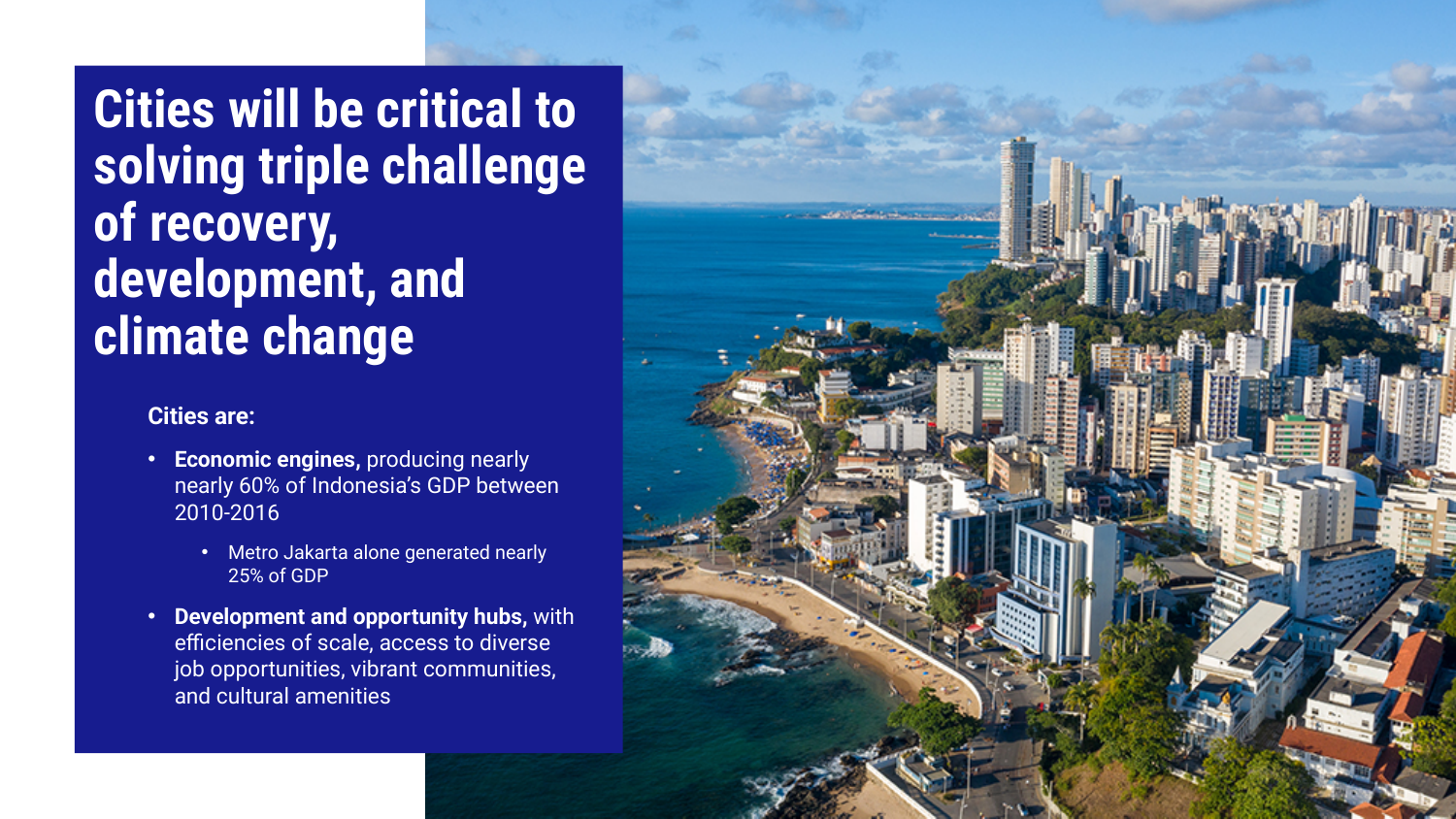

# Cities will be critical to solving triple challenge of recovery, development, and climate change
Cities are:
Economic engines, producing nearly nearly 60% of Indonesia’s GDP between 2010-2016
Metro Jakarta alone generated nearly 25% of GDP
Development and opportunity hubs, with efficiencies of scale, access to diverse job opportunities, vibrant communities, and cultural amenities